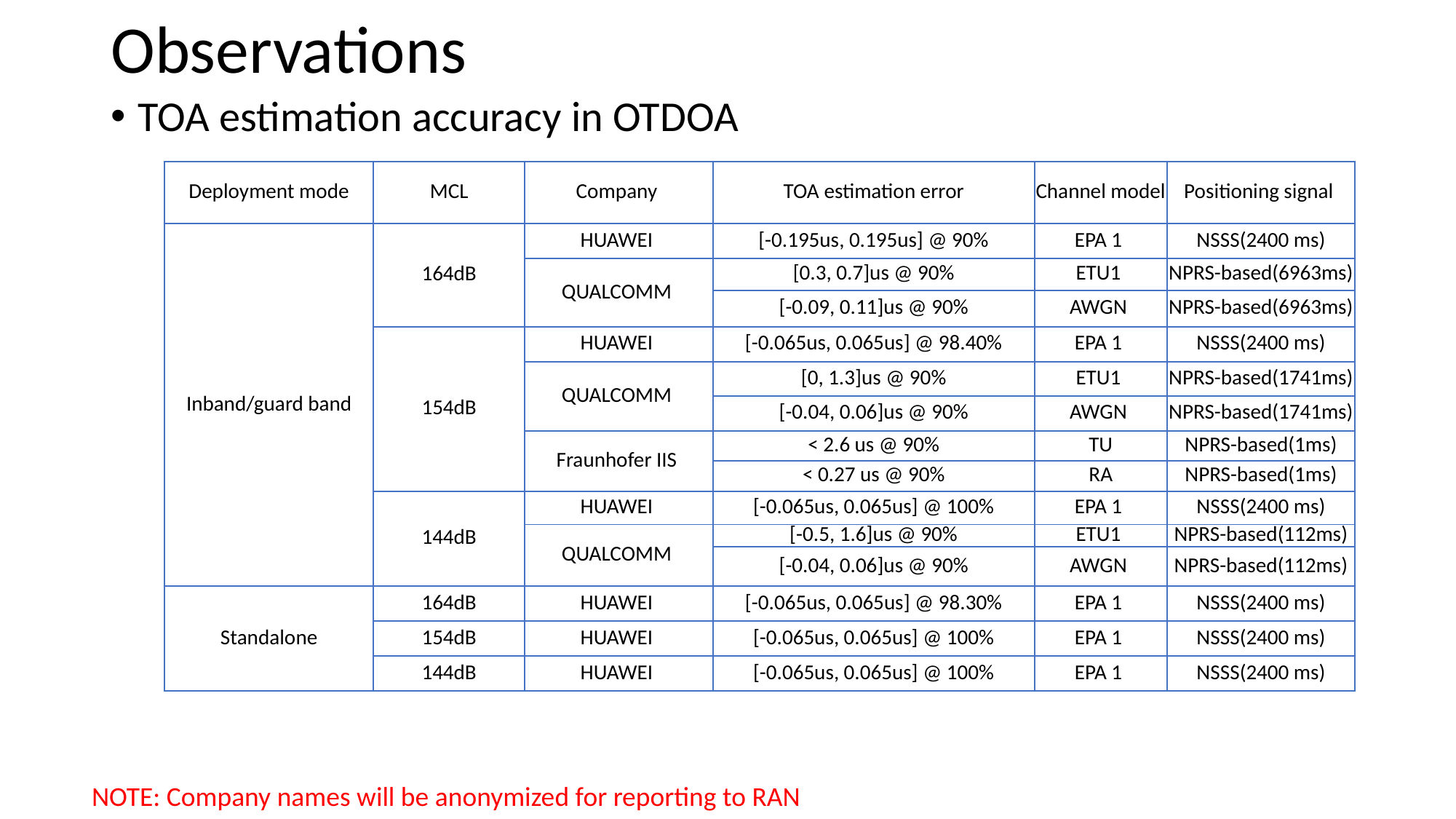

# Observations
TOA estimation accuracy in OTDOA
| Deployment mode | MCL | Company | TOA estimation error | Channel model | Positioning signal |
| --- | --- | --- | --- | --- | --- |
| Inband/guard band | 164dB | HUAWEI | [-0.195us, 0.195us] @ 90% | EPA 1 | NSSS(2400 ms) |
|  |  | QUALCOMM | [0.3, 0.7]us @ 90% | ETU1 | NPRS-based(6963ms) |
|  |  |  | [-0.09, 0.11]us @ 90% | AWGN | NPRS-based(6963ms) |
|  | 154dB | HUAWEI | [-0.065us, 0.065us] @ 98.40% | EPA 1 | NSSS(2400 ms) |
|  |  | QUALCOMM | [0, 1.3]us @ 90% | ETU1 | NPRS-based(1741ms) |
|  |  |  | [-0.04, 0.06]us @ 90% | AWGN | NPRS-based(1741ms) |
|  |  | Fraunhofer IIS | < 2.6 us @ 90% | TU | NPRS-based(1ms) |
|  |  |  | < 0.27 us @ 90% | RA | NPRS-based(1ms) |
|  | 144dB | HUAWEI | [-0.065us, 0.065us] @ 100% | EPA 1 | NSSS(2400 ms) |
|  |  | QUALCOMM | [-0.5, 1.6]us @ 90% | ETU1 | NPRS-based(112ms) |
|  |  |  | [-0.04, 0.06]us @ 90% | AWGN | NPRS-based(112ms) |
| Standalone | 164dB | HUAWEI | [-0.065us, 0.065us] @ 98.30% | EPA 1 | NSSS(2400 ms) |
|  | 154dB | HUAWEI | [-0.065us, 0.065us] @ 100% | EPA 1 | NSSS(2400 ms) |
|  | 144dB | HUAWEI | [-0.065us, 0.065us] @ 100% | EPA 1 | NSSS(2400 ms) |
NOTE: Company names will be anonymized for reporting to RAN